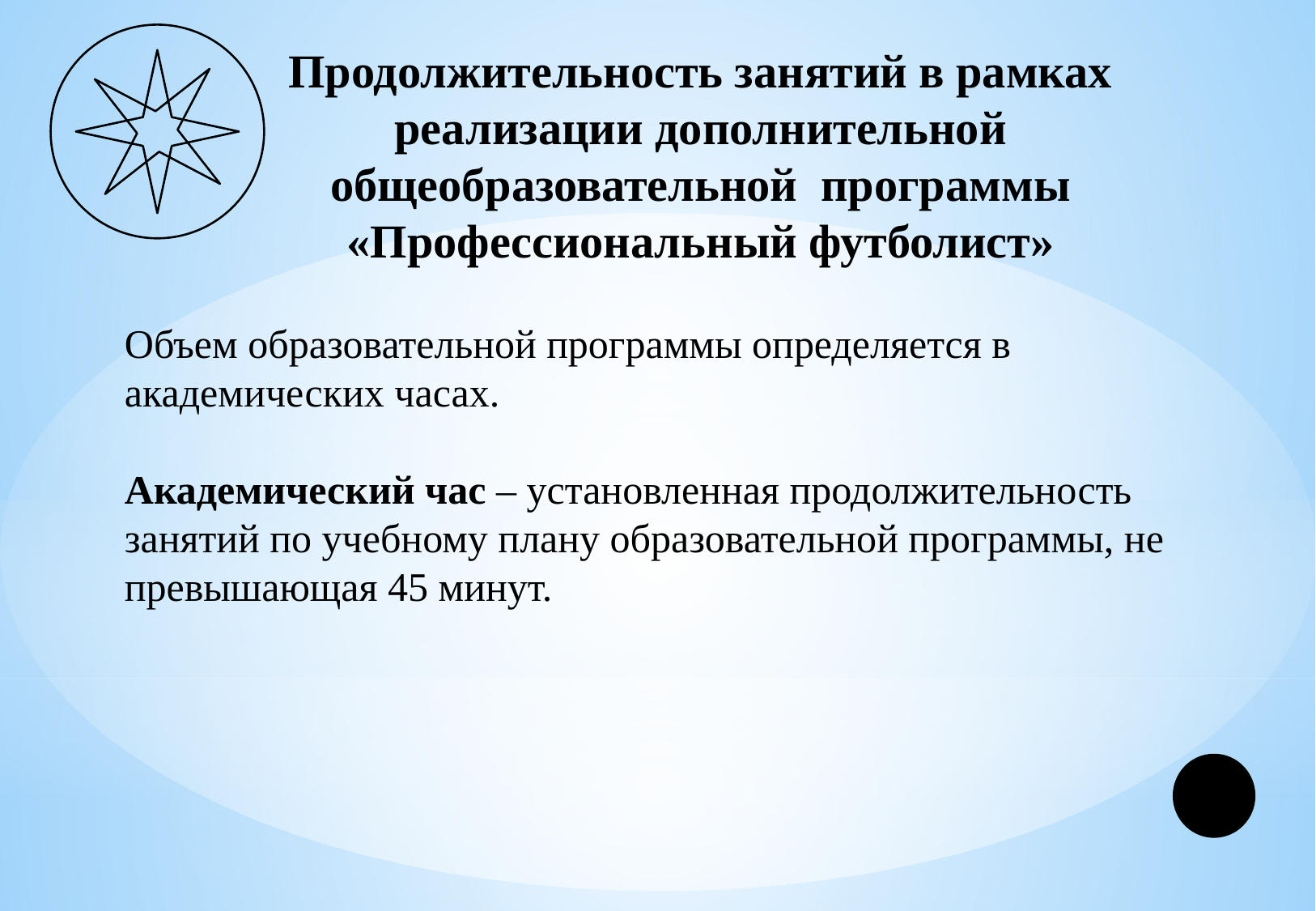

Продолжительность занятий в рамках реализации дополнительной общеобразовательной  программы «Профессиональный футболист»

Объем образовательной программы определяется в академических часах.

Академический час – установленная продолжительность занятий по учебному плану образовательной программы, не превышающая 45 минут.